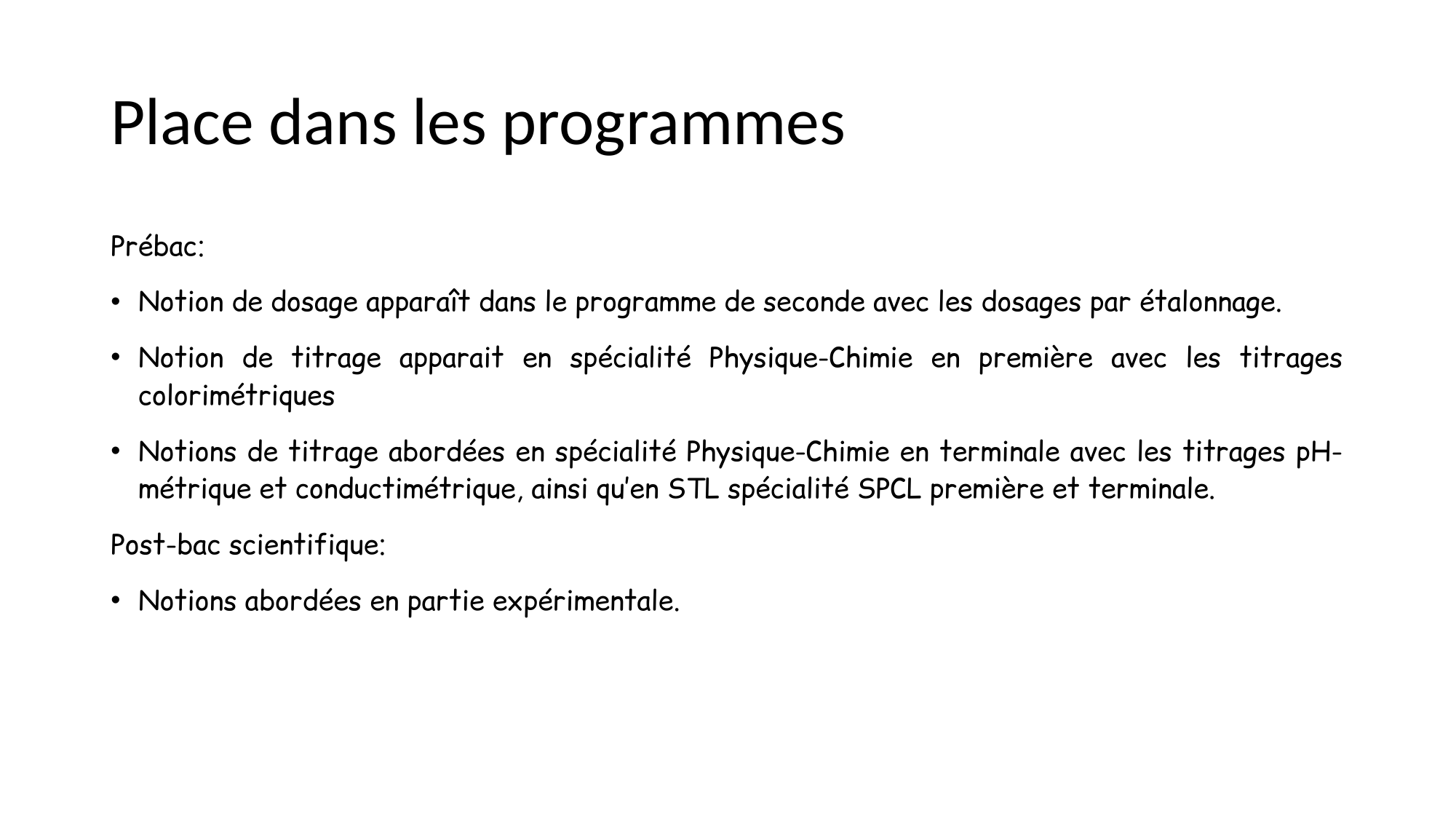

# Place dans les programmes
Prébac:
Notion de dosage apparaît dans le programme de seconde avec les dosages par étalonnage.
Notion de titrage apparait en spécialité Physique-Chimie en première avec les titrages colorimétriques
Notions de titrage abordées en spécialité Physique-Chimie en terminale avec les titrages pH-métrique et conductimétrique, ainsi qu’en STL spécialité SPCL première et terminale.
Post-bac scientifique:
Notions abordées en partie expérimentale.